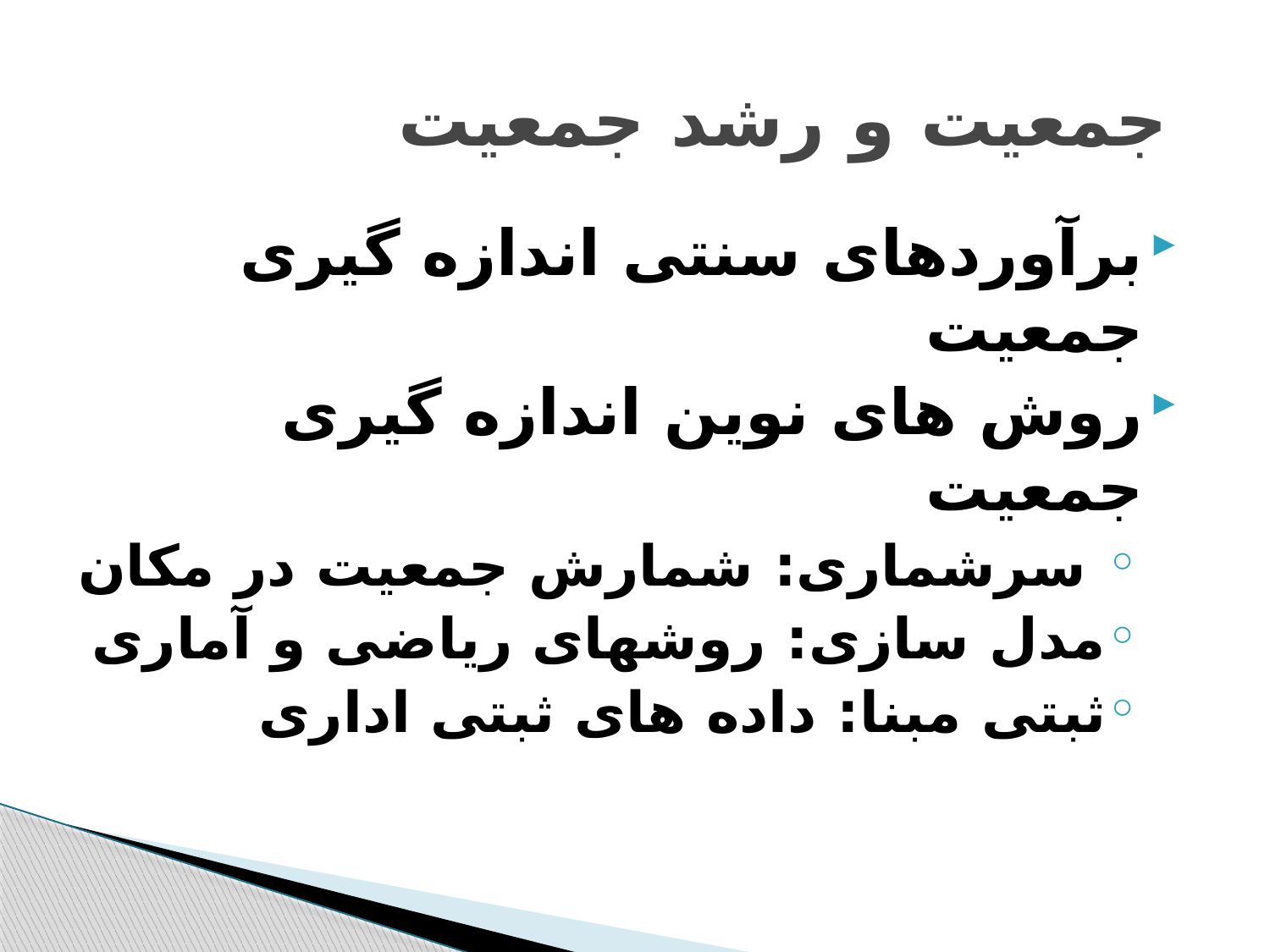

# جمعیت و رشد جمعیت
برآوردهای سنتی اندازه گیری جمعیت
روش های نوین اندازه گیری جمعیت
 سرشماری: شمارش جمعیت در مکان
مدل سازی: روشهای ریاضی و آماری
ثبتی مبنا: داده های ثبتی اداری